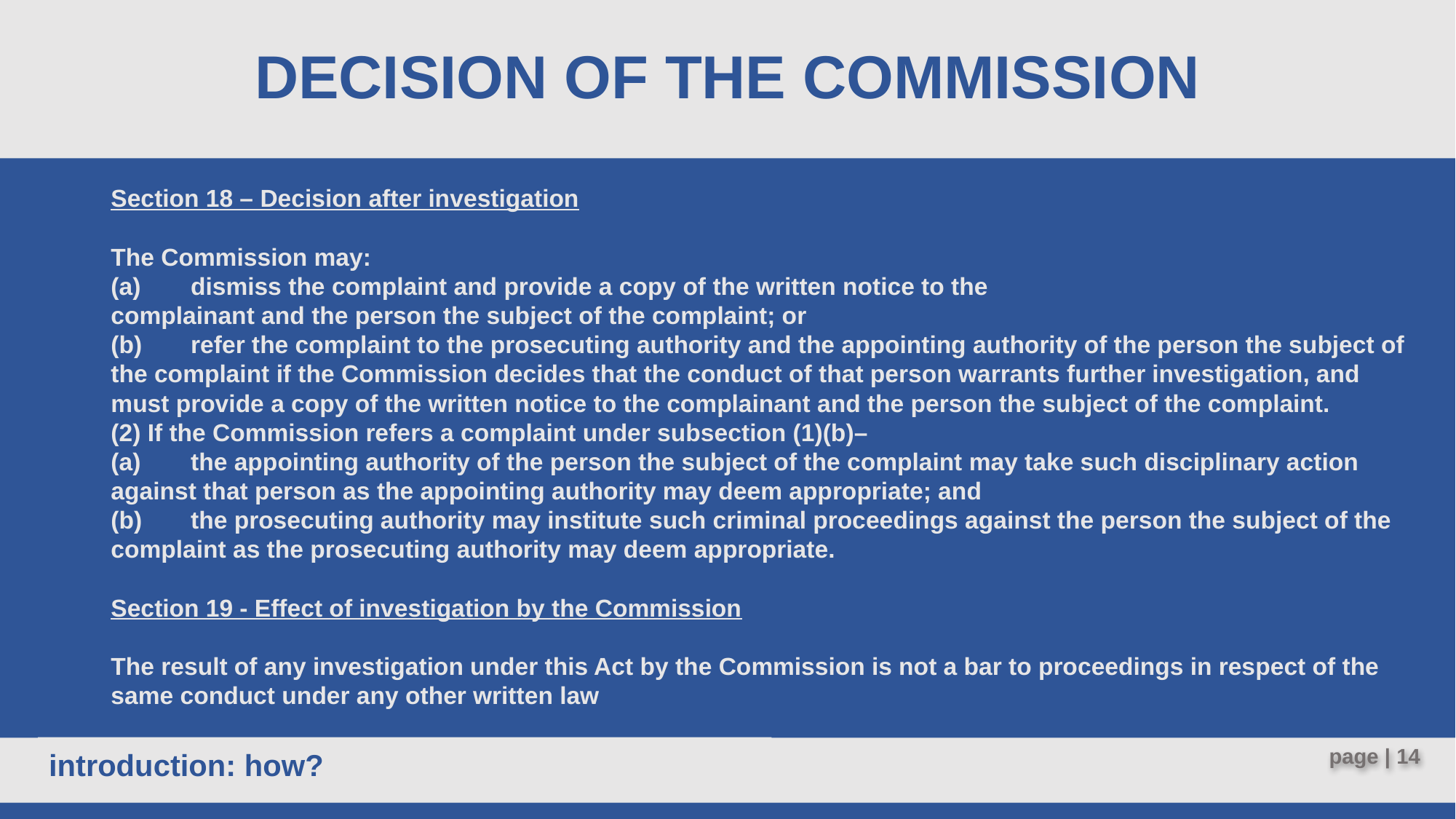

# DECISION OF THE COMMISSION
Section 18 – Decision after investigation

The Commission may:
(a)	 dismiss the complaint and provide a copy of the written notice to the
complainant and the person the subject of the complaint; or
(b)	 refer the complaint to the prosecuting authority and the appointing authority of the person the subject of the complaint if the Commission decides that the conduct of that person warrants further investigation, and must provide a copy of the written notice to the complainant and the person the subject of the complaint.
(2) If the Commission refers a complaint under subsection (1)(b)–
(a)	 the appointing authority of the person the subject of the complaint may take such disciplinary action against that person as the appointing authority may deem appropriate; and
(b)	 the prosecuting authority may institute such criminal proceedings against the person the subject of the complaint as the prosecuting authority may deem appropriate.

Section 19 - Effect of investigation by the Commission

The result of any investigation under this Act by the Commission is not a bar to proceedings in respect of the same conduct under any other written law
introduction: how?
14